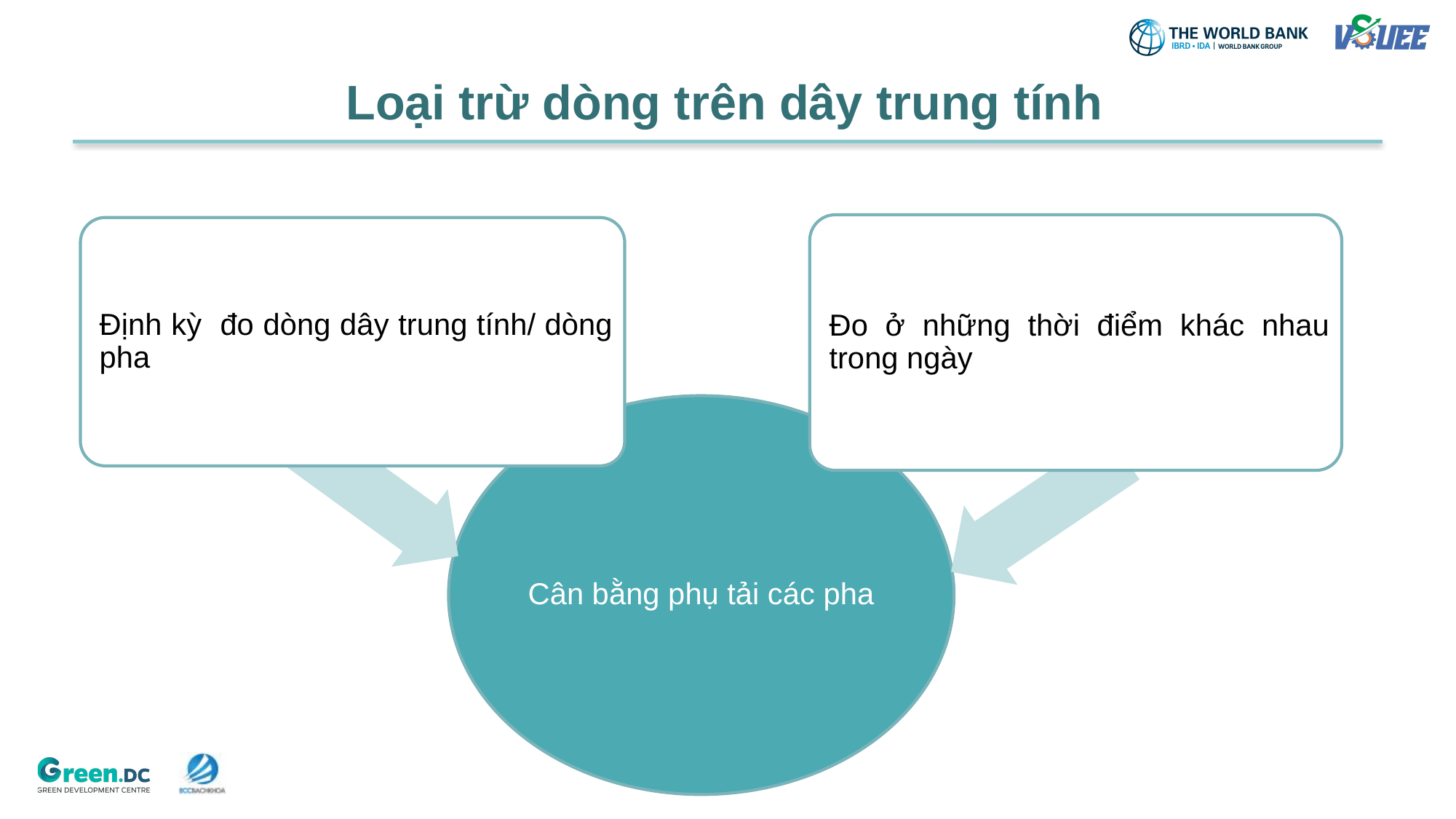

Loại trừ dòng trên dây trung tính
Cân bằng phụ tải các pha
Định kỳ  đo dòng dây trung tính/ dòng pha
Đo ở những thời điểm khác nhau trong ngày